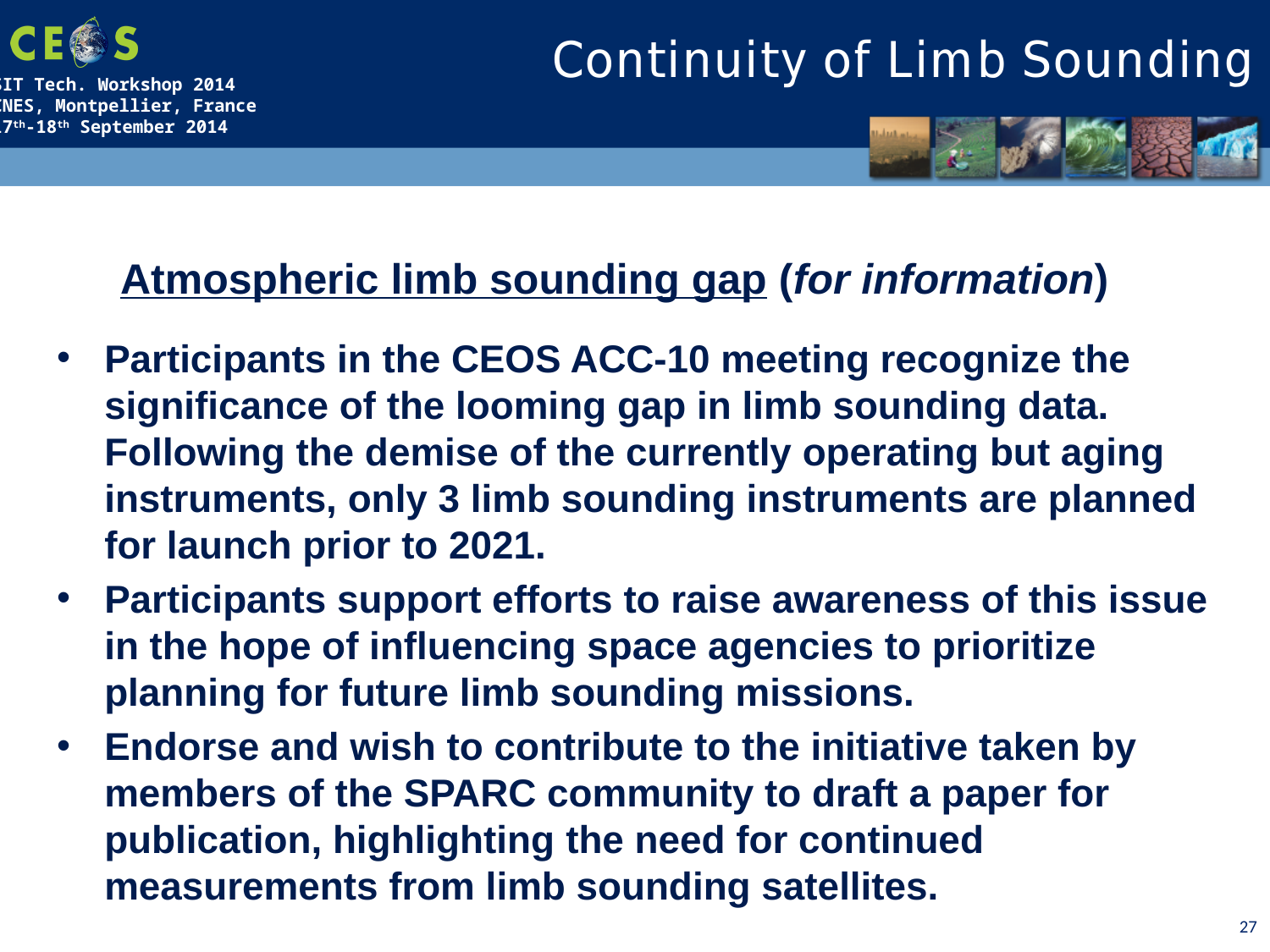

Continuity of Limb Sounding

Atmospheric limb sounding gap (for information)

Participants in the CEOS ACC-10 meeting recognize the significance of the looming gap in limb sounding data.  Following the demise of the currently operating but aging instruments, only 3 limb sounding instruments are planned for launch prior to 2021.
Participants support efforts to raise awareness of this issue in the hope of influencing space agencies to prioritize planning for future limb sounding missions.
Endorse and wish to contribute to the initiative taken by members of the SPARC community to draft a paper for publication, highlighting the need for continued measurements from limb sounding satellites.
27